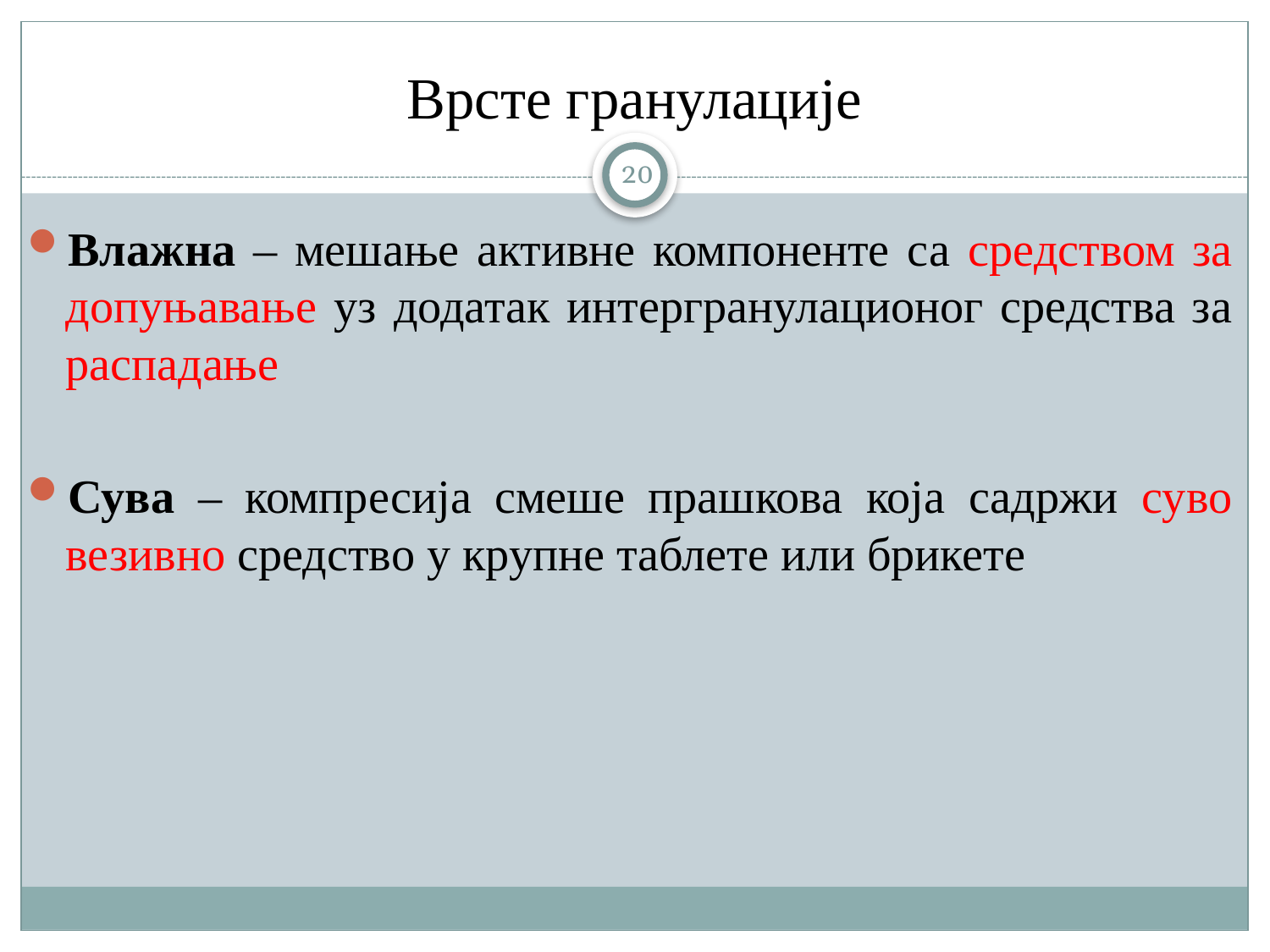

# Bрсте гранулације
20
Влажна – мешање активне компоненте са средством за допуњавање уз додатак интергранулационог средства за распадање

Сува – компресија смеше прашкова која садржи суво везивно средство у крупне таблете или брикете